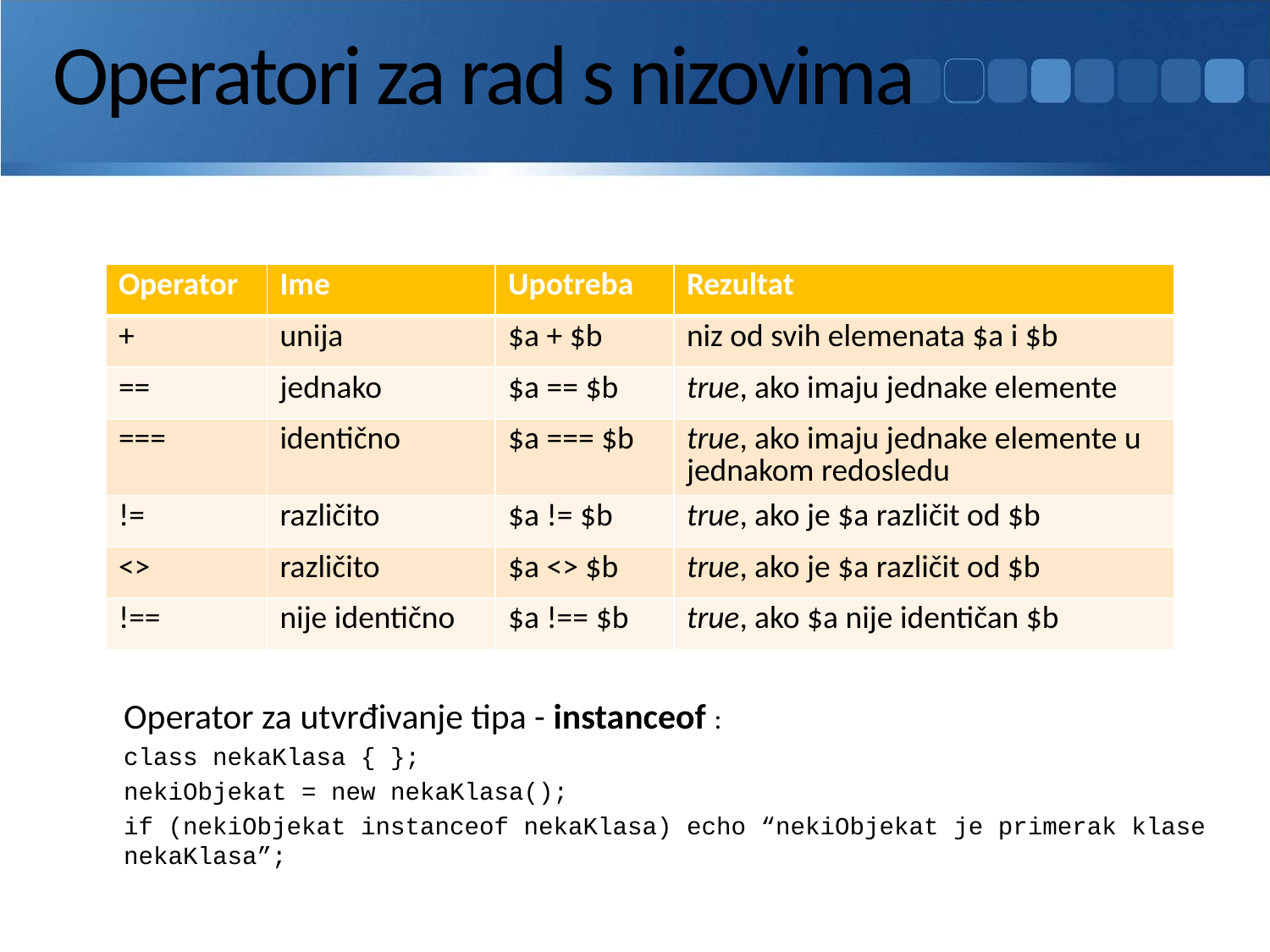

# Operatori za rad s nizovima
| Operator | Ime | Upotreba | Rezultat |
| --- | --- | --- | --- |
| + | unija | $a + $b | niz od svih elemenata $a i $b |
| == | jednako | $a == $b | true, ako imaju jednake elemente |
| === | identično | $a === $b | true, ako imaju jednake elemente u jednakom redosledu |
| != | različito | $a != $b | true, ako je $a različit od $b |
| <> | različito | $a <> $b | true, ako je $a različit od $b |
| !== | nije identično | $a !== $b | true, ako $a nije identičan $b |
Operator za utvrđivanje tipa - instanceof :
	class nekaKlasa { };
	nekiObjekat = new nekaKlasa();
	if (nekiObjekat instanceof nekaKlasa) echo “nekiObjekat je primerak klase nekaKlasa”;
Uvod u PHP
91